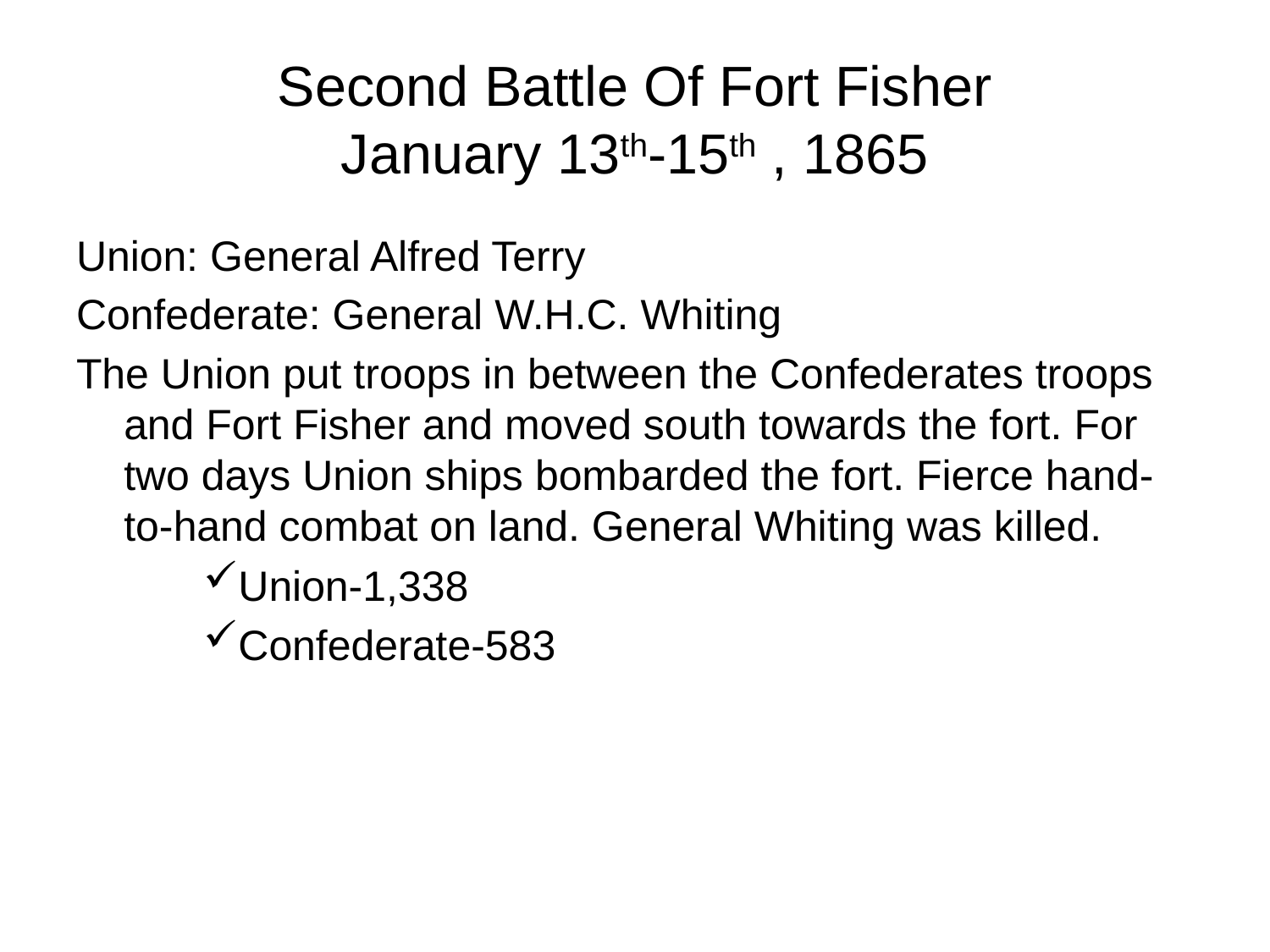

# Second Battle Of Fort Fisher January 13th-15th , 1865
Union: General Alfred Terry
Confederate: General W.H.C. Whiting
The Union put troops in between the Confederates troops and Fort Fisher and moved south towards the fort. For two days Union ships bombarded the fort. Fierce hand-to-hand combat on land. General Whiting was killed.
Union-1,338
Confederate-583